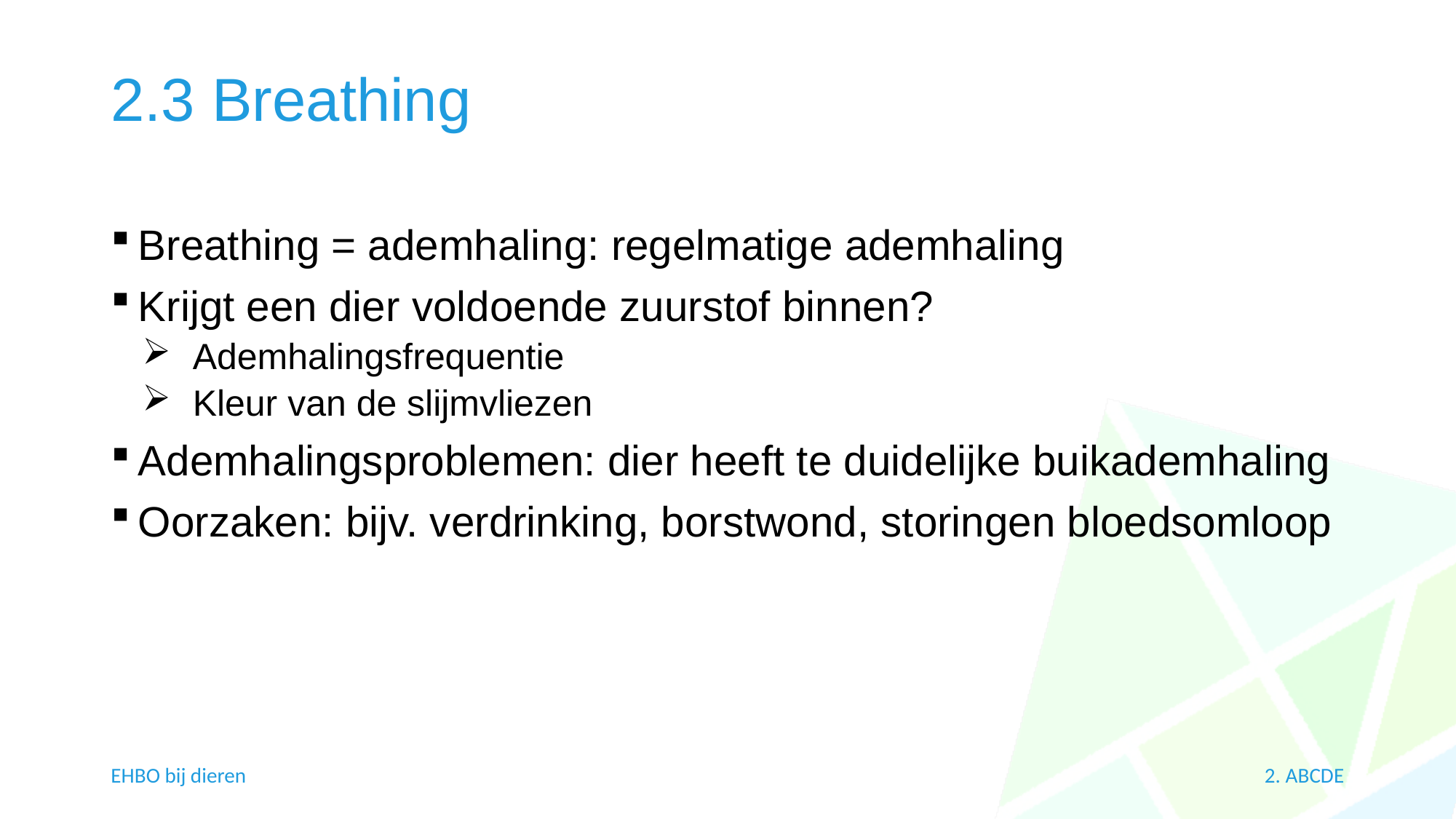

# 2.3 Breathing
Breathing = ademhaling: regelmatige ademhaling
Krijgt een dier voldoende zuurstof binnen?
Ademhalingsfrequentie
Kleur van de slijmvliezen
Ademhalingsproblemen: dier heeft te duidelijke buikademhaling
Oorzaken: bijv. verdrinking, borstwond, storingen bloedsomloop
EHBO bij dieren
2. ABCDE